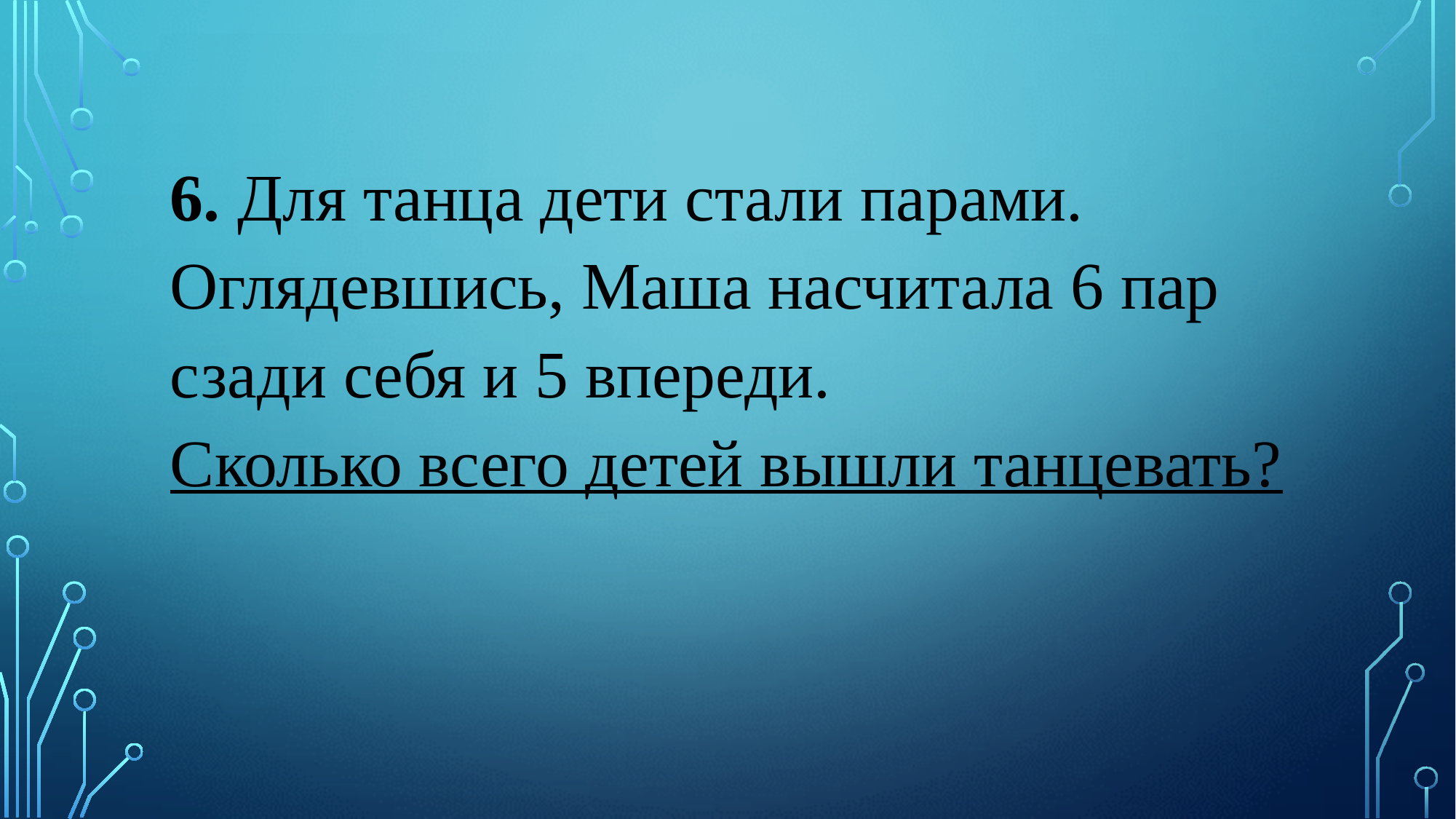

6. Для танца дети стали парами. Оглядевшись, Маша насчитала 6 пар сзади себя и 5 впереди.
Сколько всего детей вышли танцевать?